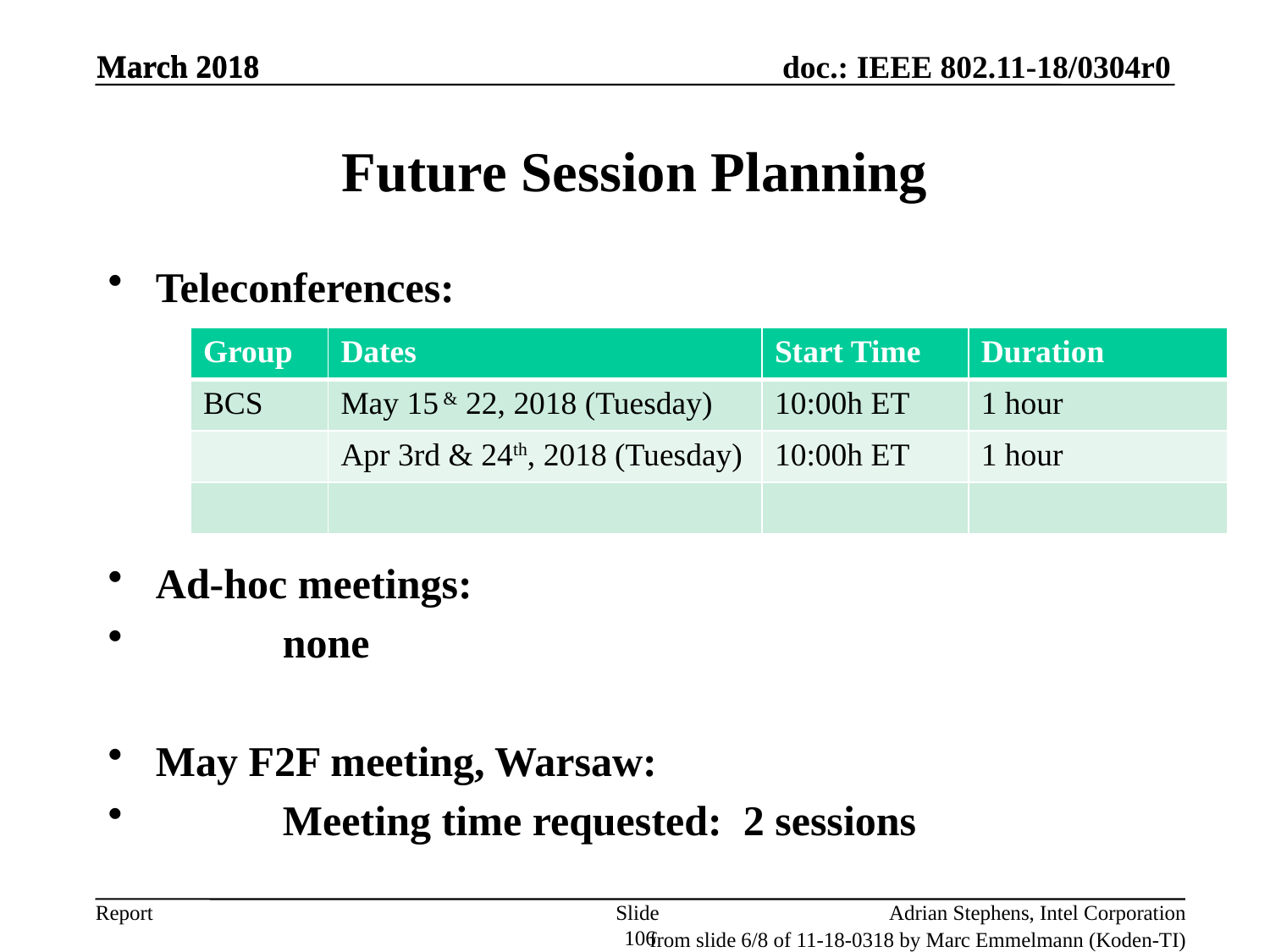

March 2018
March 2018
# Future Session Planning
Teleconferences:

Ad-hoc meetings:
	none

May F2F meeting, Warsaw:
	Meeting time requested:  2 sessions
| Group | Dates | Start Time | Duration |
| --- | --- | --- | --- |
| BCS | May 15 & 22, 2018 (Tuesday) | 10:00h ET | 1 hour |
|  | Apr 3rd & 24th, 2018 (Tuesday) | 10:00h ET | 1 hour |
|  |  |  |  |
Slide 106
Adrian Stephens, Intel Corporation
from slide 6/8 of 11-18-0318 by Marc Emmelmann (Koden-TI)